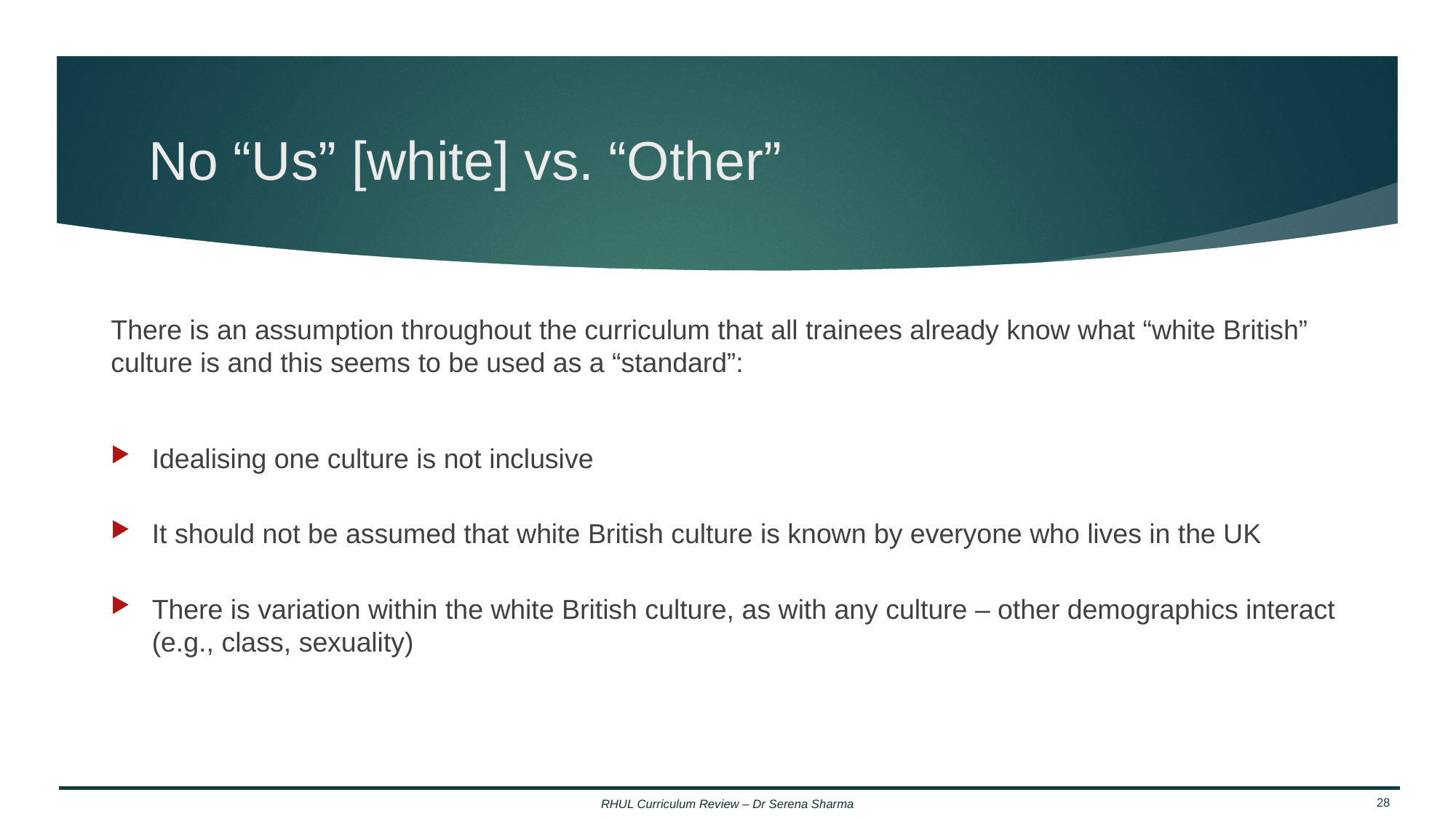

# No “Us” [white] vs. “Other”
There is an assumption throughout the curriculum that all trainees already know what “white British” culture is and this seems to be used as a “standard”:

Idealising one culture is not inclusive
It should not be assumed that white British culture is known by everyone who lives in the UK
There is variation within the white British culture, as with any culture – other demographics interact (e.g., class, sexuality)

RHUL Curriculum Review – Dr Serena Sharma